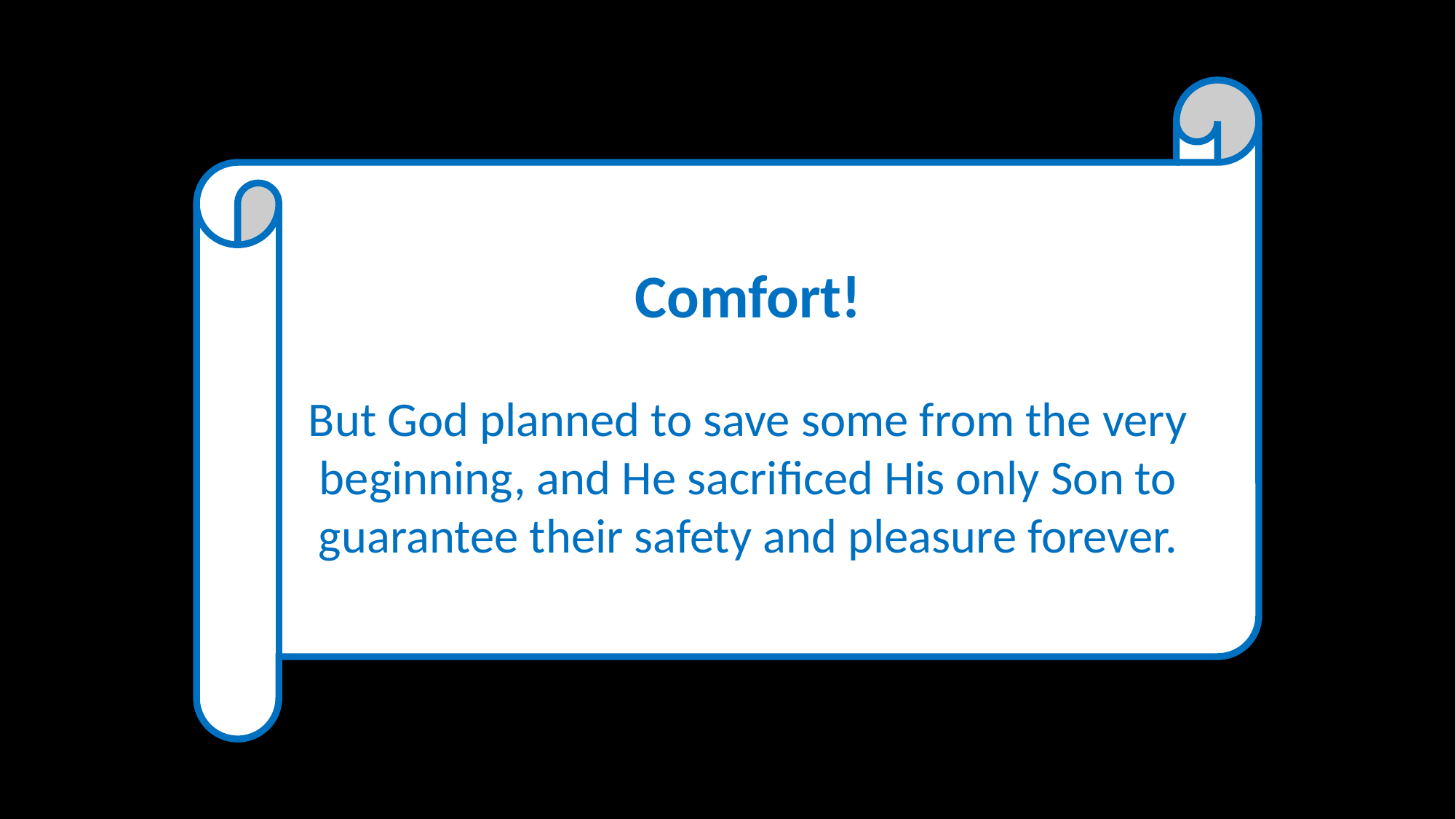

Comfort!

But God planned to save some from the very beginning, and He sacrificed His only Son to
guarantee their safety and pleasure forever.